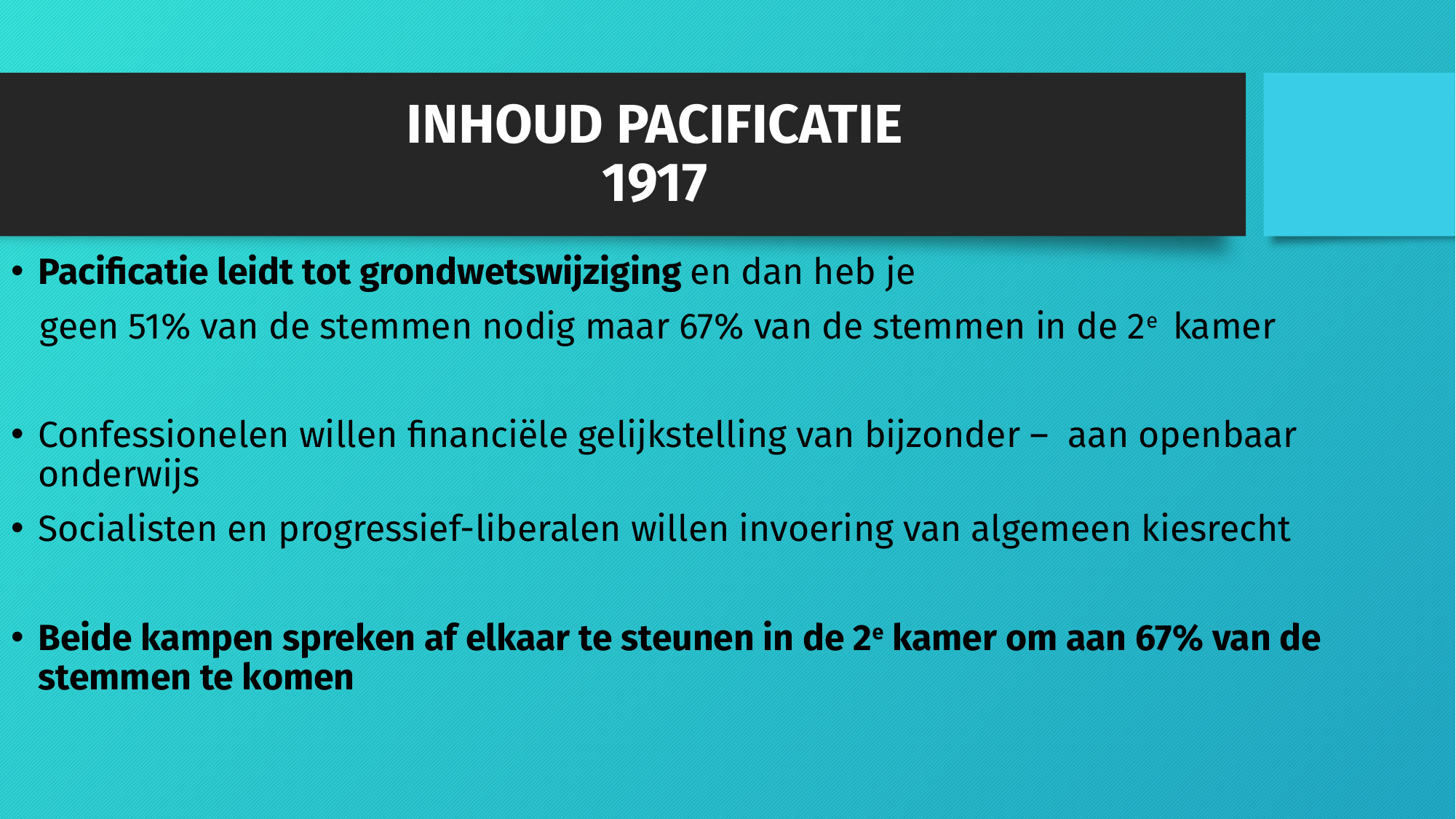

# INHOUD PACIFICATIE 1917
Pacificatie leidt tot grondwetswijziging en dan heb je
   geen 51% van de stemmen nodig maar 67% van de stemmen in de 2e  kamer

Confessionelen willen financiële gelijkstelling van bijzonder –  aan openbaar  onderwijs
Socialisten en progressief-liberalen willen invoering van algemeen kiesrecht

Beide kampen spreken af elkaar te steunen in de 2e kamer om aan 67% van de stemmen te komen